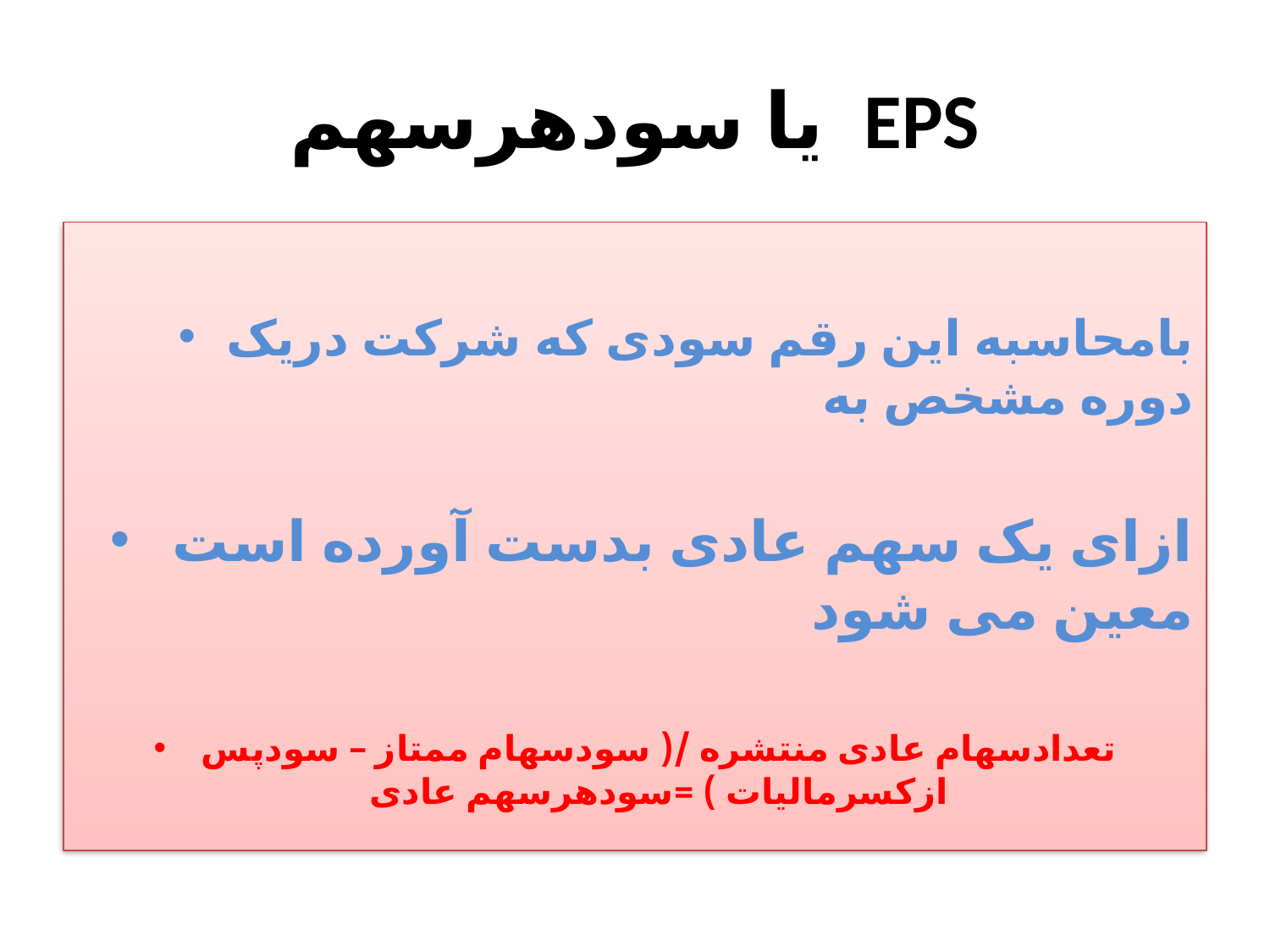

# یا سودهرسهم  EPS

بامحاسبه این رقم سودی که شرکت دریک دوره مشخص به

 ازای یک سهم عادی بدست آورده است معین می شود

تعدادسهام عادی منتشره /( سودسهام ممتاز – سودپس ازکسرمالیات ) =سودهرسهم عادی